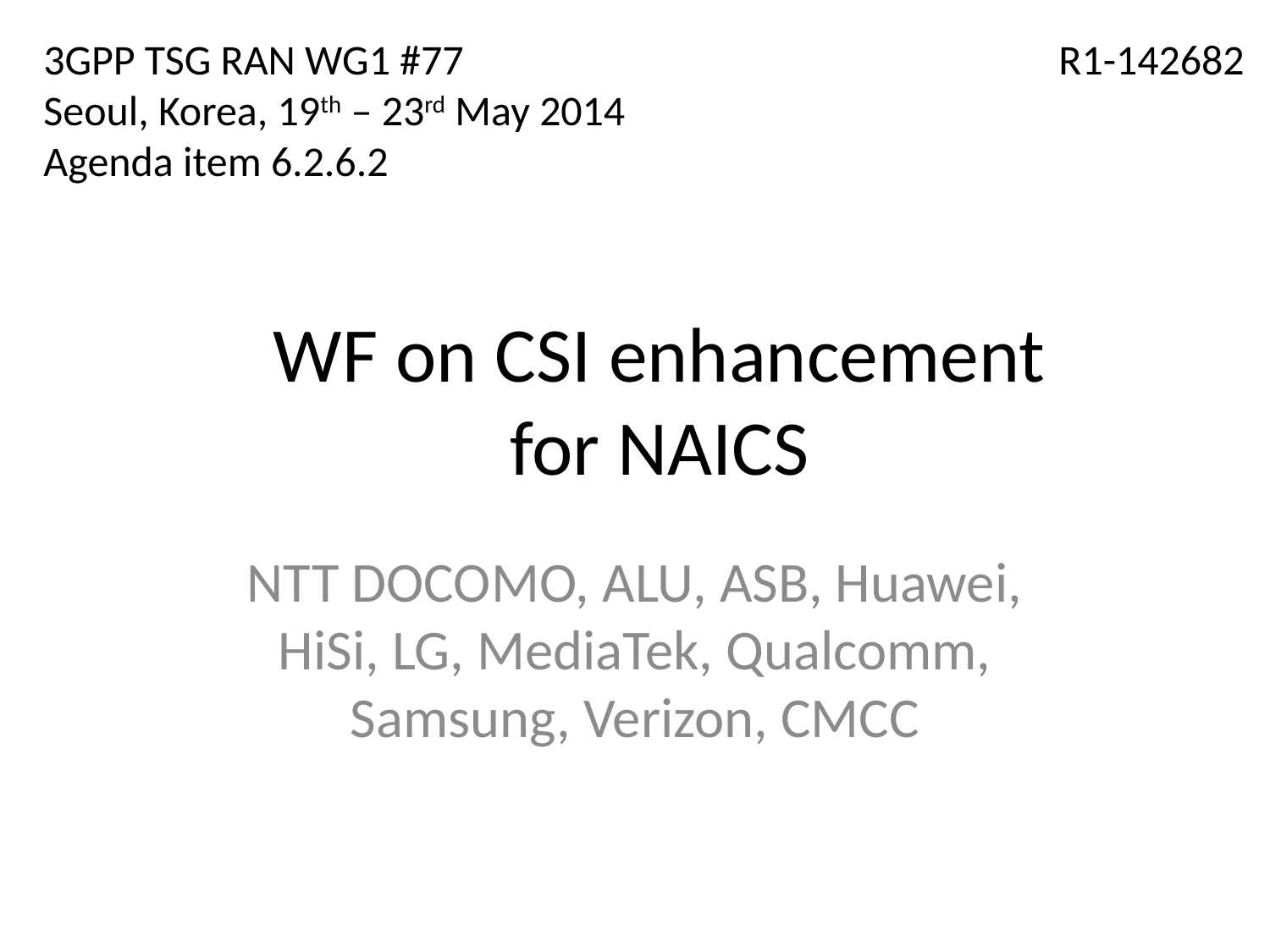

3GPP TSG RAN WG1 #77
Seoul, Korea, 19th – 23rd May 2014
Agenda item 6.2.6.2
R1-142682
# WF on CSI enhancement for NAICS
NTT DOCOMO, ALU, ASB, Huawei, HiSi, LG, MediaTek, Qualcomm, Samsung, Verizon, CMCC